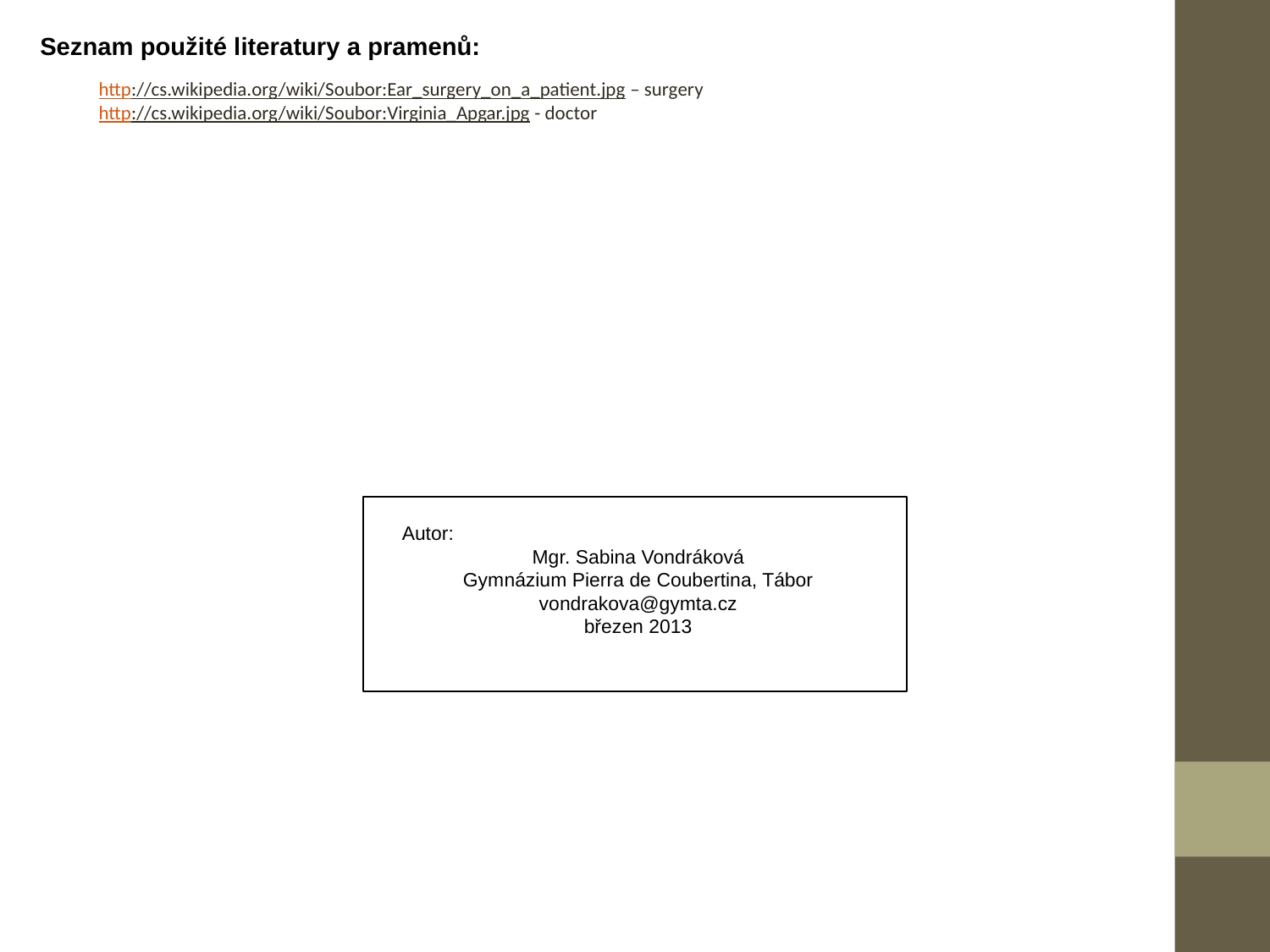

Seznam použité literatury a pramenů:
http://cs.wikipedia.org/wiki/Soubor:Ear_surgery_on_a_patient.jpg – surgery
http://cs.wikipedia.org/wiki/Soubor:Virginia_Apgar.jpg - doctor

Autor:
Mgr. Sabina Vondráková
Gymnázium Pierra de Coubertina, Tábor
vondrakova@gymta.cz
březen 2013